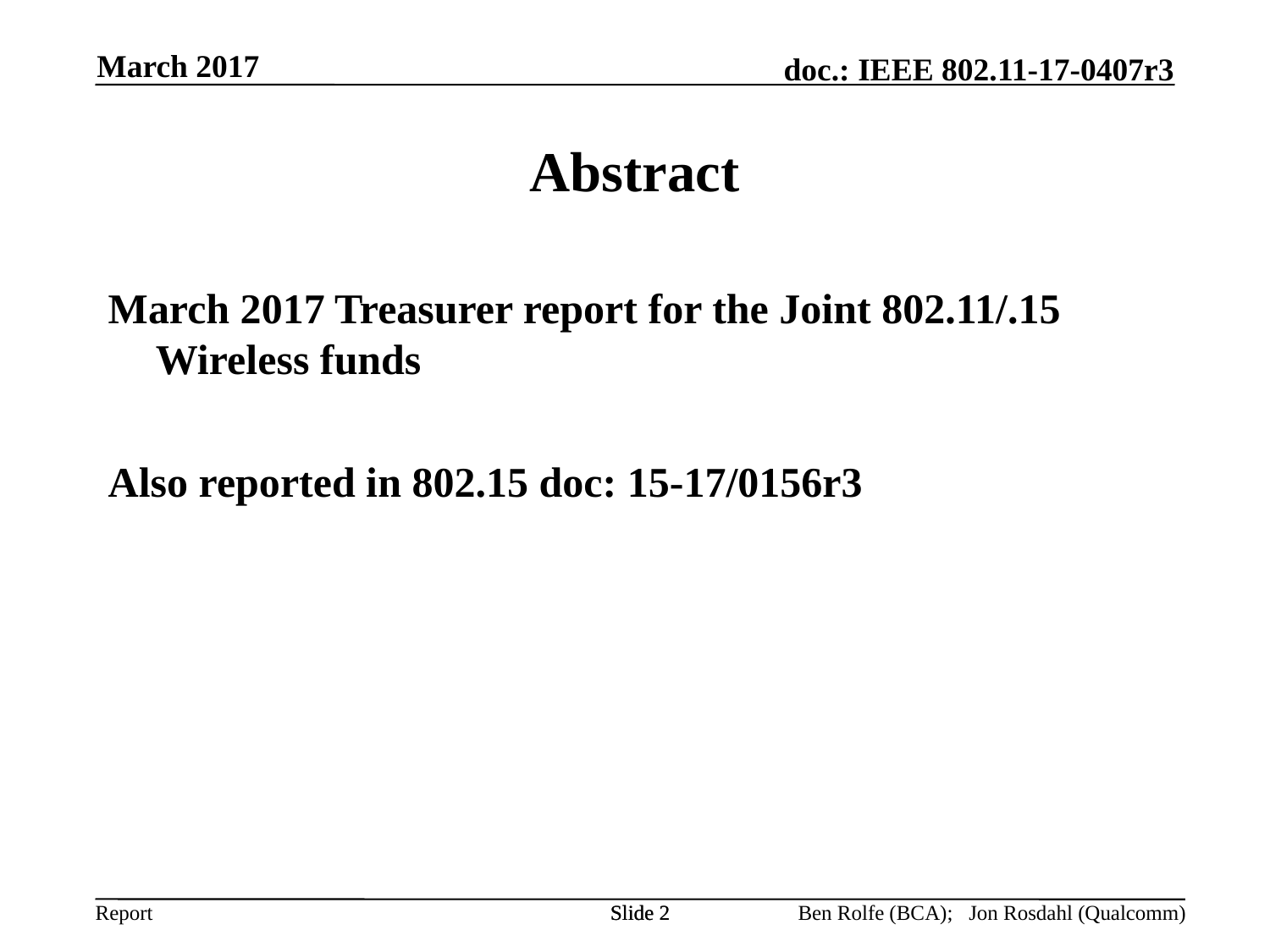

March 2017
# Abstract
March 2017 Treasurer report for the Joint 802.11/.15 Wireless funds

Also reported in 802.15 doc: 15-17/0156r3

Slide 2
Slide 2
Ben Rolfe (BCA);   Jon Rosdahl (Qualcomm)